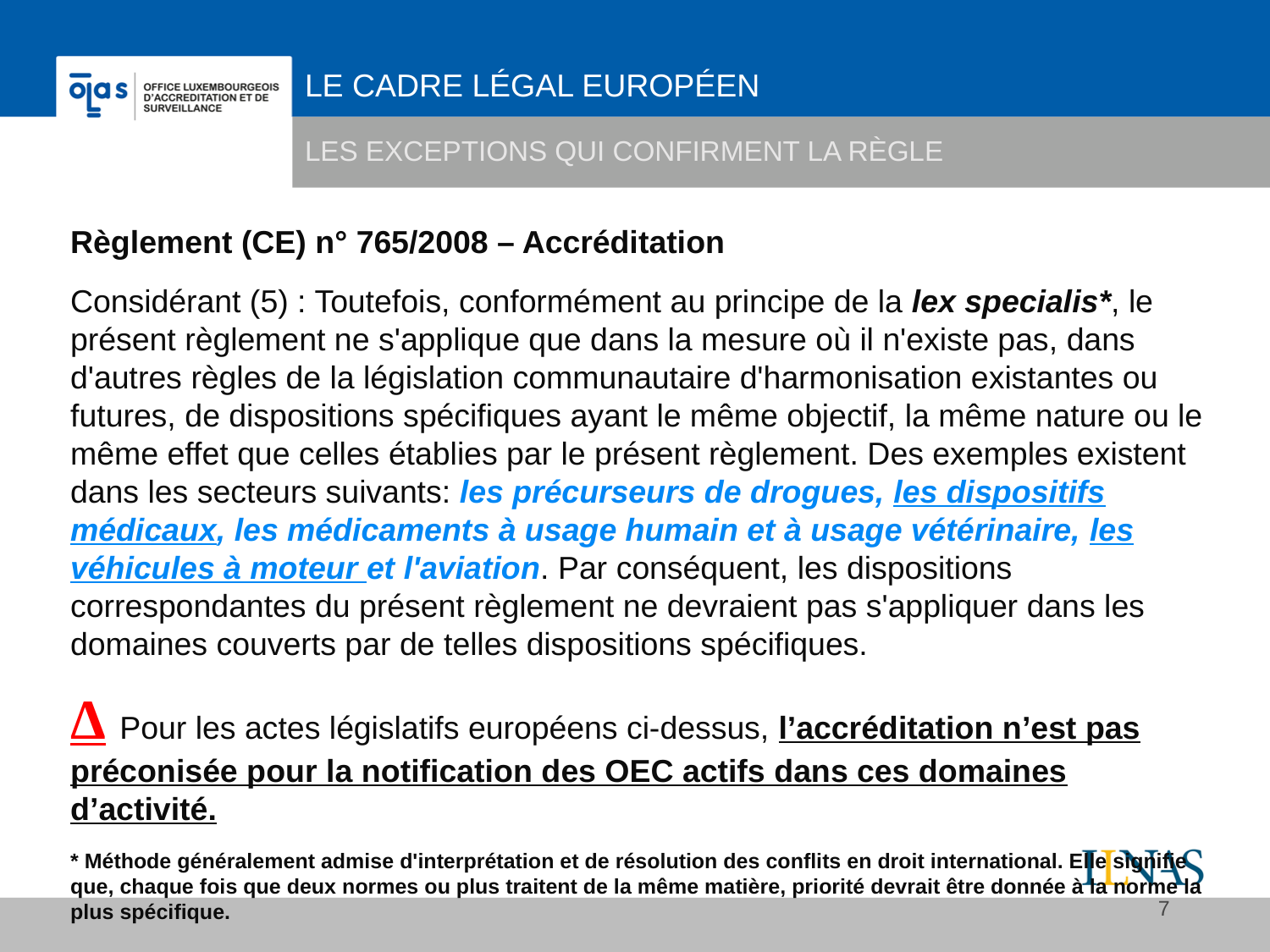

# Le cadre légal européen
Les exceptions qui confirment la règle
Règlement (CE) n° 765/2008 – Accréditation

Considérant (5) : Toutefois, conformément au principe de la lex specialis*, le présent règlement ne s'applique que dans la mesure où il n'existe pas, dans d'autres règles de la législation communautaire d'harmonisation existantes ou futures, de dispositions spécifiques ayant le même objectif, la même nature ou le même effet que celles établies par le présent règlement. Des exemples existent dans les secteurs suivants: les précurseurs de drogues, les dispositifs médicaux, les médicaments à usage humain et à usage vétérinaire, les véhicules à moteur et l'aviation. Par conséquent, les dispositions correspondantes du présent règlement ne devraient pas s'appliquer dans les domaines couverts par de telles dispositions spécifiques.

Δ Pour les actes législatifs européens ci-dessus, l’accréditation n’est pas préconisée pour la notification des OEC actifs dans ces domaines d’activité.

* Méthode généralement admise d'interprétation et de résolution des conflits en droit international. Elle signifie que, chaque fois que deux normes ou plus traitent de la même matière, priorité devrait être donnée à la norme la plus spécifique.
7